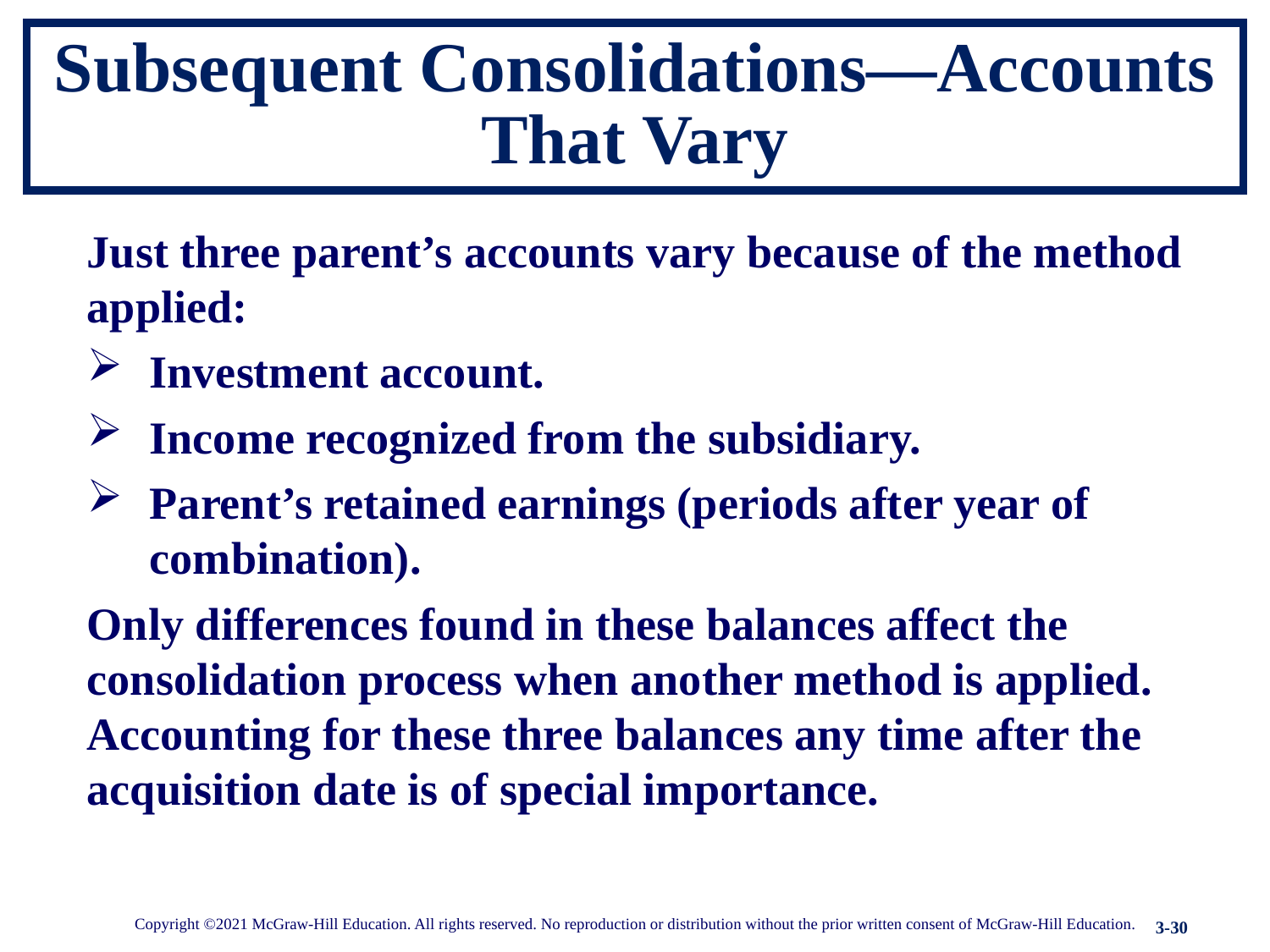

# Subsequent Consolidations—Accounts That Vary
Just three parent’s accounts vary because of the method applied:
Investment account.
Income recognized from the subsidiary.
Parent’s retained earnings (periods after year of combination).
Only differences found in these balances affect the consolidation process when another method is applied. Accounting for these three balances any time after the acquisition date is of special importance.

Copyright ©2021 McGraw-Hill Education. All rights reserved. No reproduction or distribution without the prior written consent of McGraw-Hill Education.
3-30